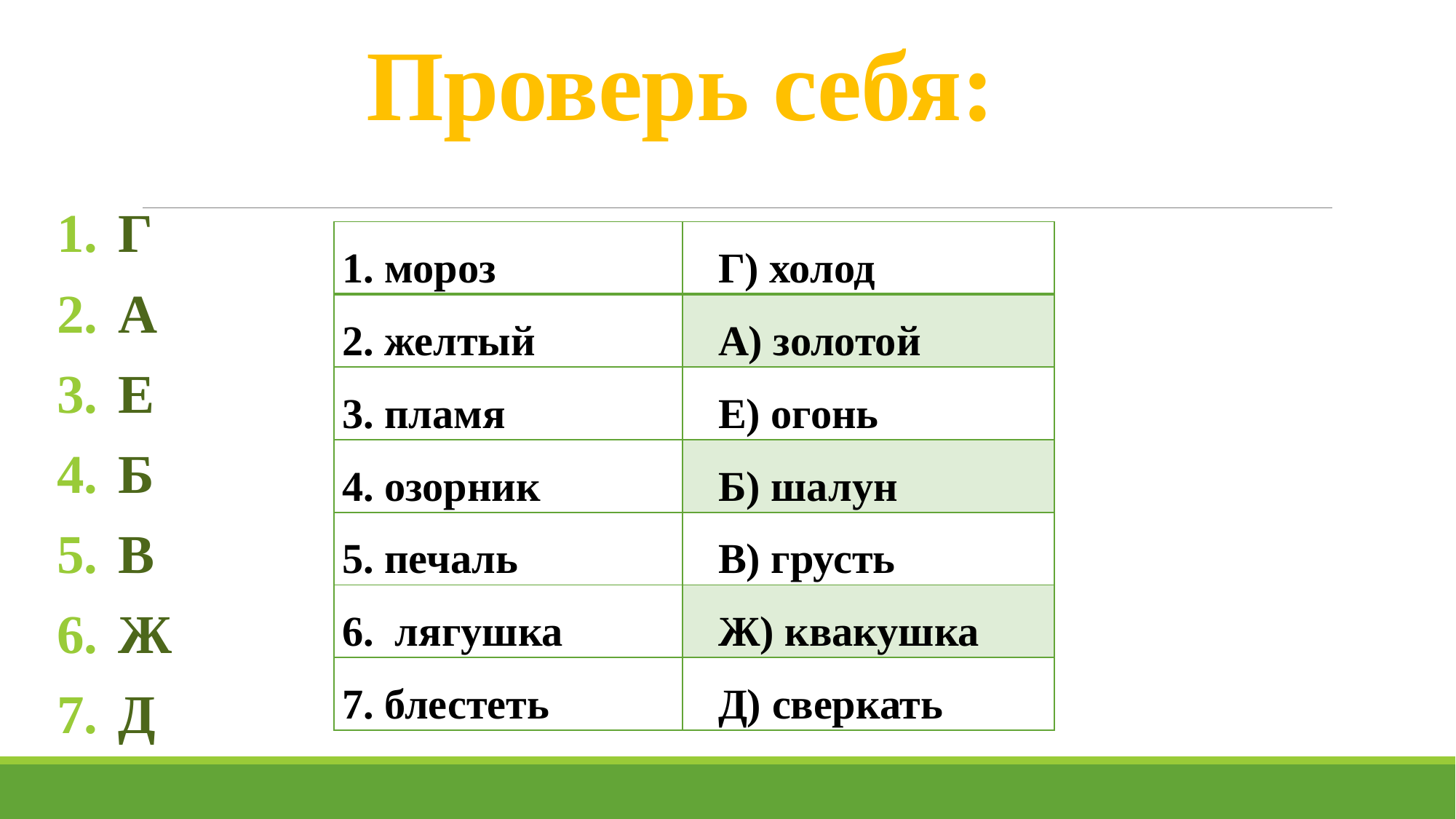

# Проверь себя:
Г
А
Е
Б
В
Ж
Д

| 1. мороз | Г) холод |
| --- | --- |
| 2. желтый | А) золотой |
| 3. пламя | Е) огонь |
| 4. озорник | Б) шалун |
| 5. печаль | В) грусть |
| 6. лягушка | Ж) квакушка |
| 7. блестеть | Д) сверкать |